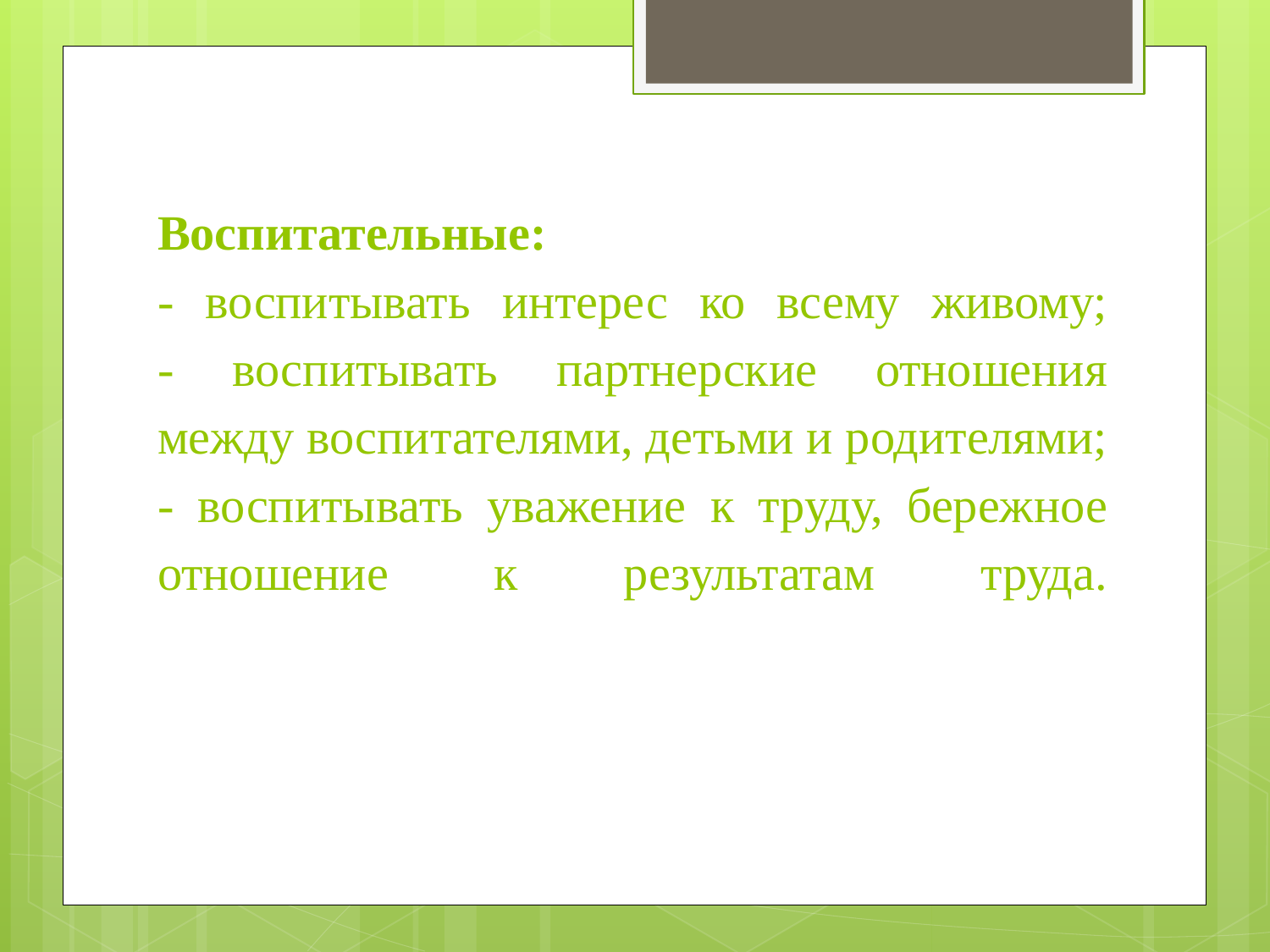

# Воспитательные: - воспитывать интерес ко всему живому; - воспитывать партнерские отношения между воспитателями, детьми и родителями; - воспитывать уважение к труду, бережное отношение к результатам труда.